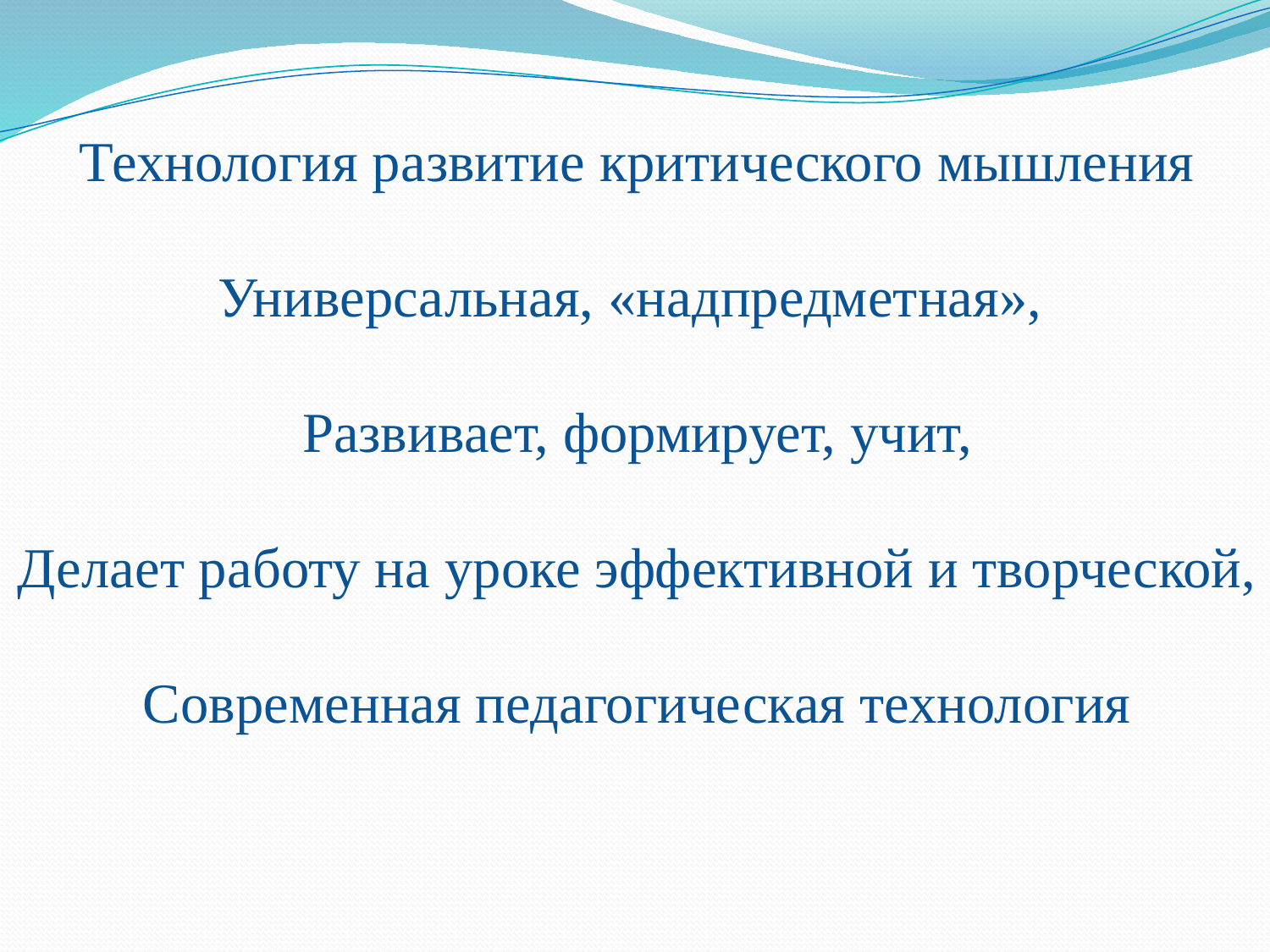

Технология развитие критического мышления

Универсальная, «надпредметная»,

Развивает, формирует, учит,

Делает работу на уроке эффективной и творческой,

Современная педагогическая технология